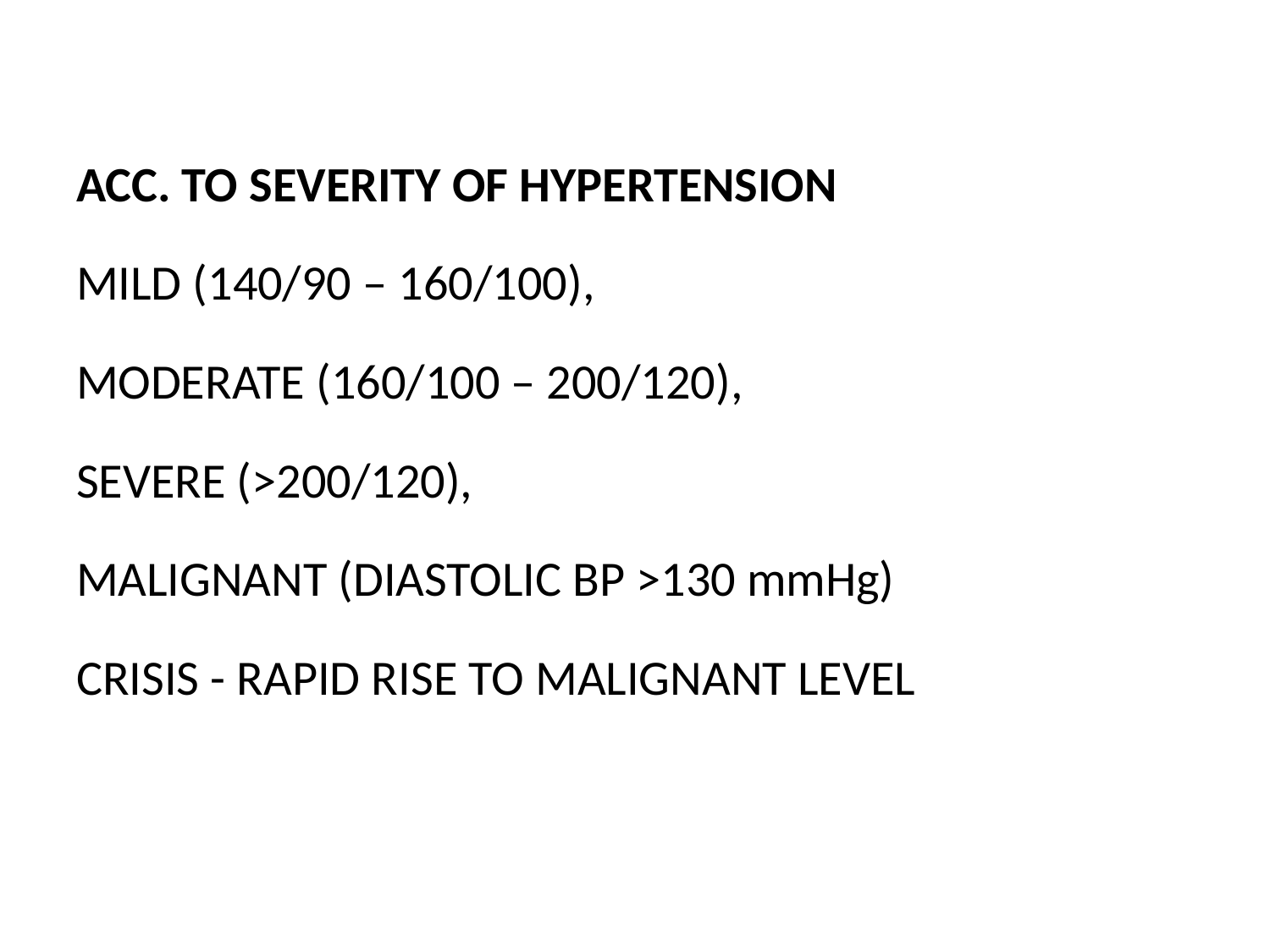

ACC. TO SEVERITY OF HYPERTENSION
MILD (140/90 – 160/100),
MODERATE (160/100 – 200/120),
SEVERE (>200/120),
MALIGNANT (DIASTOLIC BP >130 mmHg)
CRISIS - RAPID RISE TO MALIGNANT LEVEL